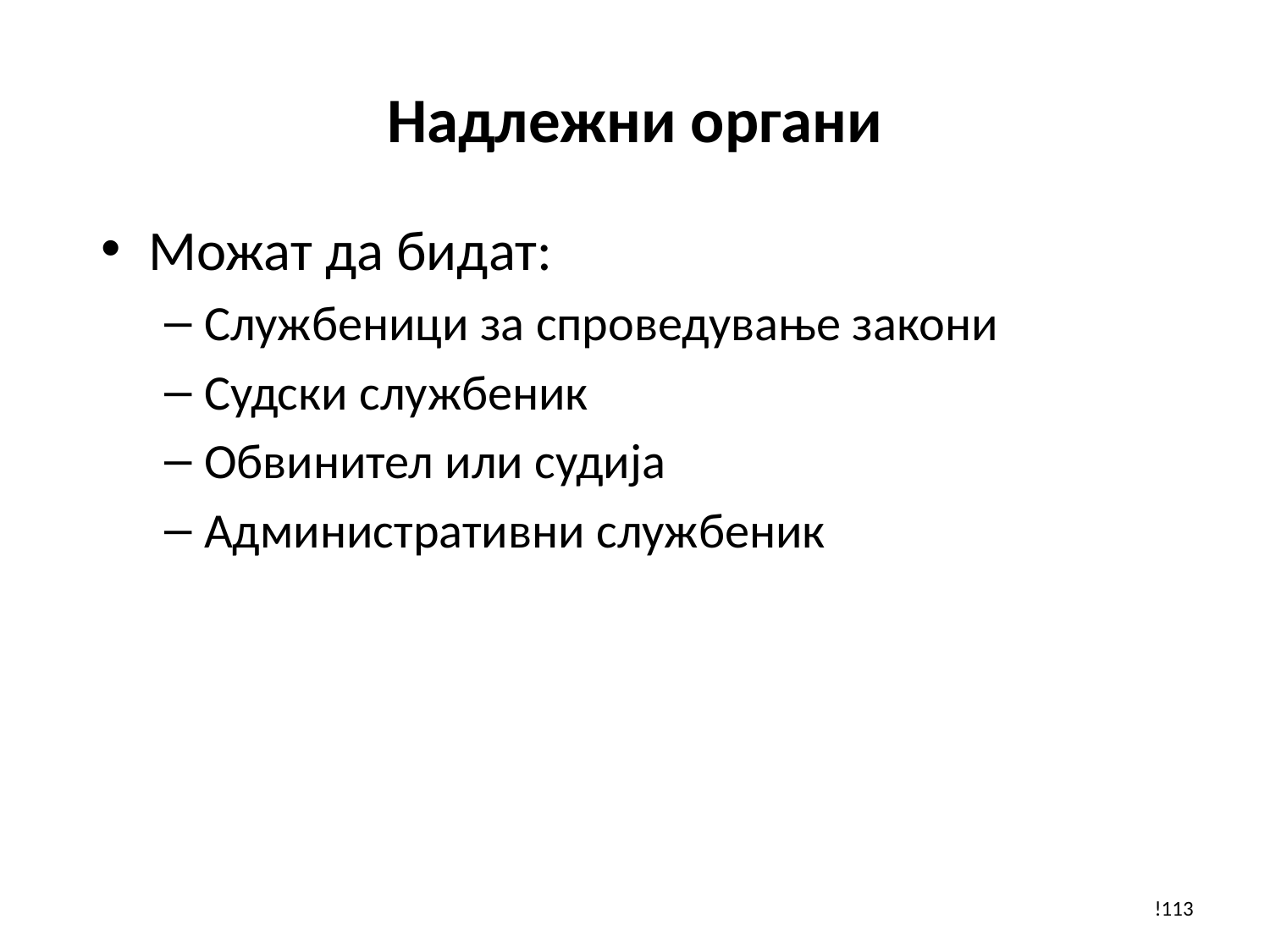

# Надлежни органи
Можат да бидат:
Службеници за спроведување закони
Судски службеник
Обвинител или судија
Административни службеник
!113